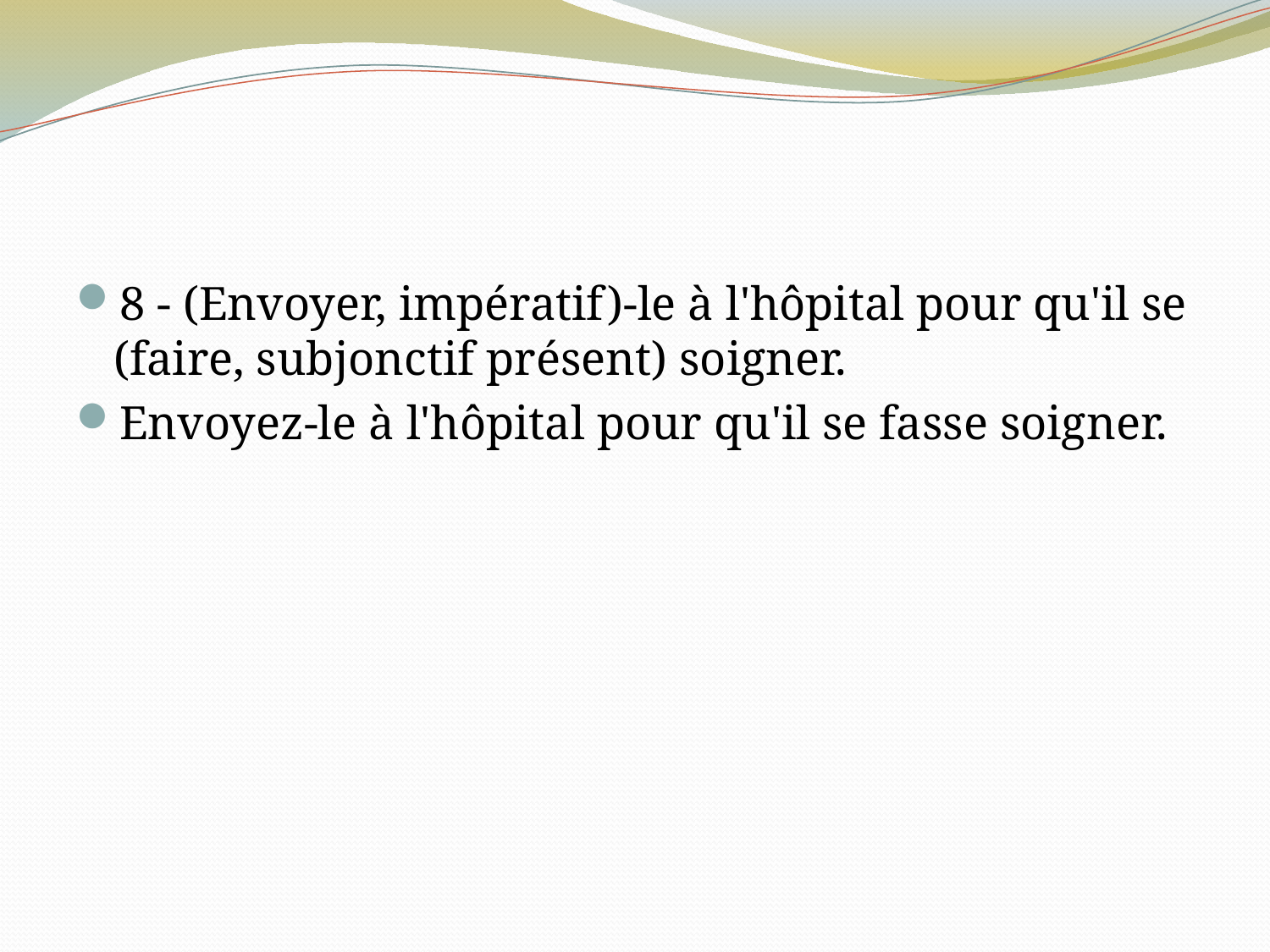

#
8 - (Envoyer, impératif)-le à l'hôpital pour qu'il se (faire, subjonctif présent) soigner.
Envoyez-le à l'hôpital pour qu'il se fasse soigner.